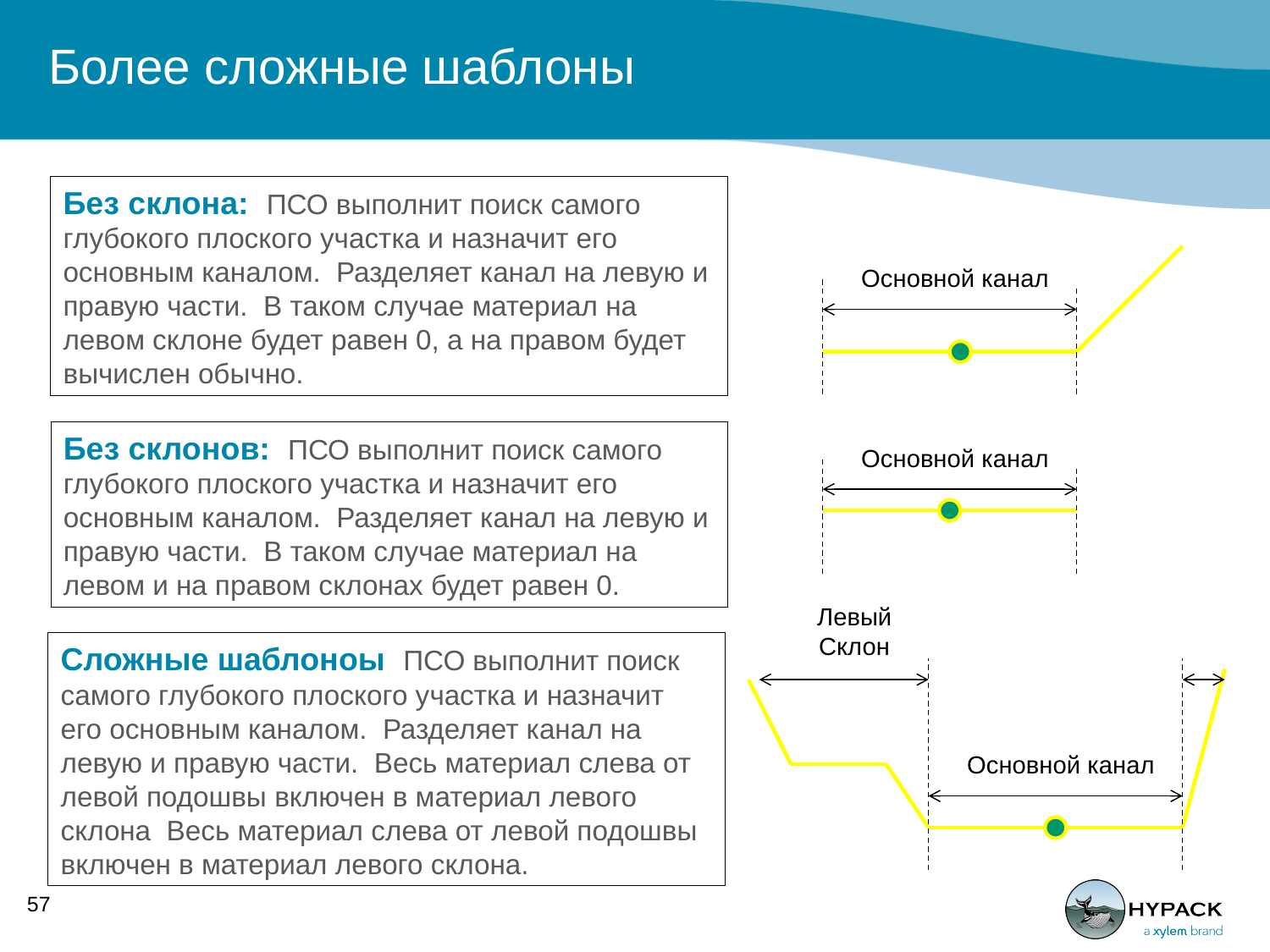

# Более сложные шаблоны
Без склона:  ПСО выполнит поиск самого глубокого плоского участка и назначит его основным каналом.  Разделяет канал на левую и правую части.  В таком случае материал на левом склоне будет равен 0, а на правом будет вычислен обычно.
Основной канал

Без склонов:  ПСО выполнит поиск самого глубокого плоского участка и назначит его основным каналом.  Разделяет канал на левую и правую части.  В таком случае материал на левом и на правом склонах будет равен 0.
Основной канал

Левый Склон
Сложные шаблоноы  ПСО выполнит поиск самого глубокого плоского участка и назначит его основным каналом.  Разделяет канал на левую и правую части.  Весь материал слева от левой подошвы включен в материал левого склона  Весь материал слева от левой подошвы включен в материал левого склона.
Основной канал

57